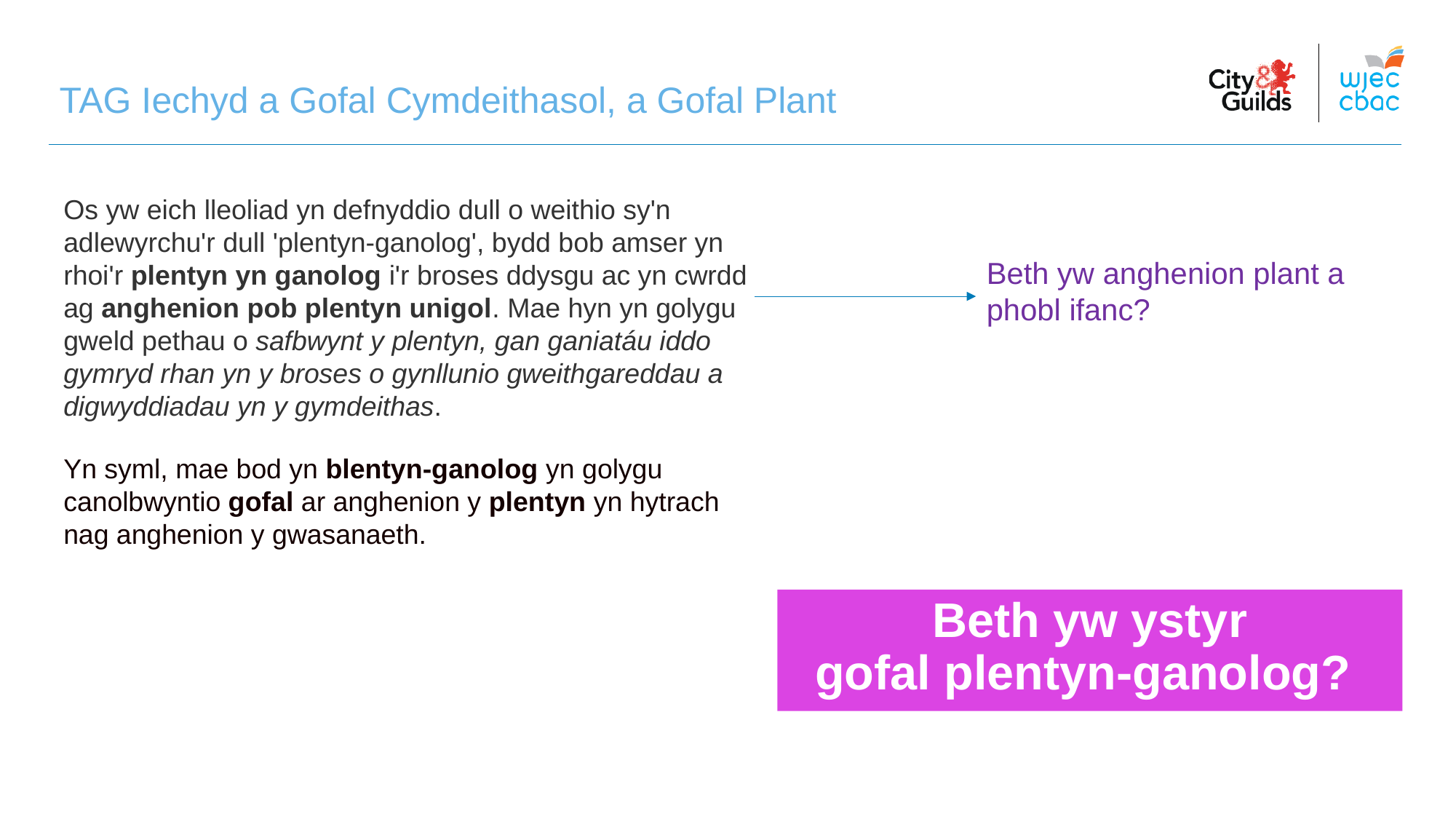

TAG Iechyd a Gofal Cymdeithasol, a Gofal Plant
Os yw eich lleoliad yn defnyddio dull o weithio sy'n adlewyrchu'r dull 'plentyn-ganolog', bydd bob amser yn rhoi'r plentyn yn ganolog i'r broses ddysgu ac yn cwrdd ag anghenion pob plentyn unigol. Mae hyn yn golygu gweld pethau o safbwynt y plentyn, gan ganiatáu iddo gymryd rhan yn y broses o gynllunio gweithgareddau a digwyddiadau yn y gymdeithas.
Beth yw anghenion plant a phobl ifanc?
Yn syml, mae bod yn blentyn-ganolog yn golygu canolbwyntio gofal ar anghenion y plentyn yn hytrach nag anghenion y gwasanaeth.

# Beth yw ystyr gofal plentyn-ganolog?